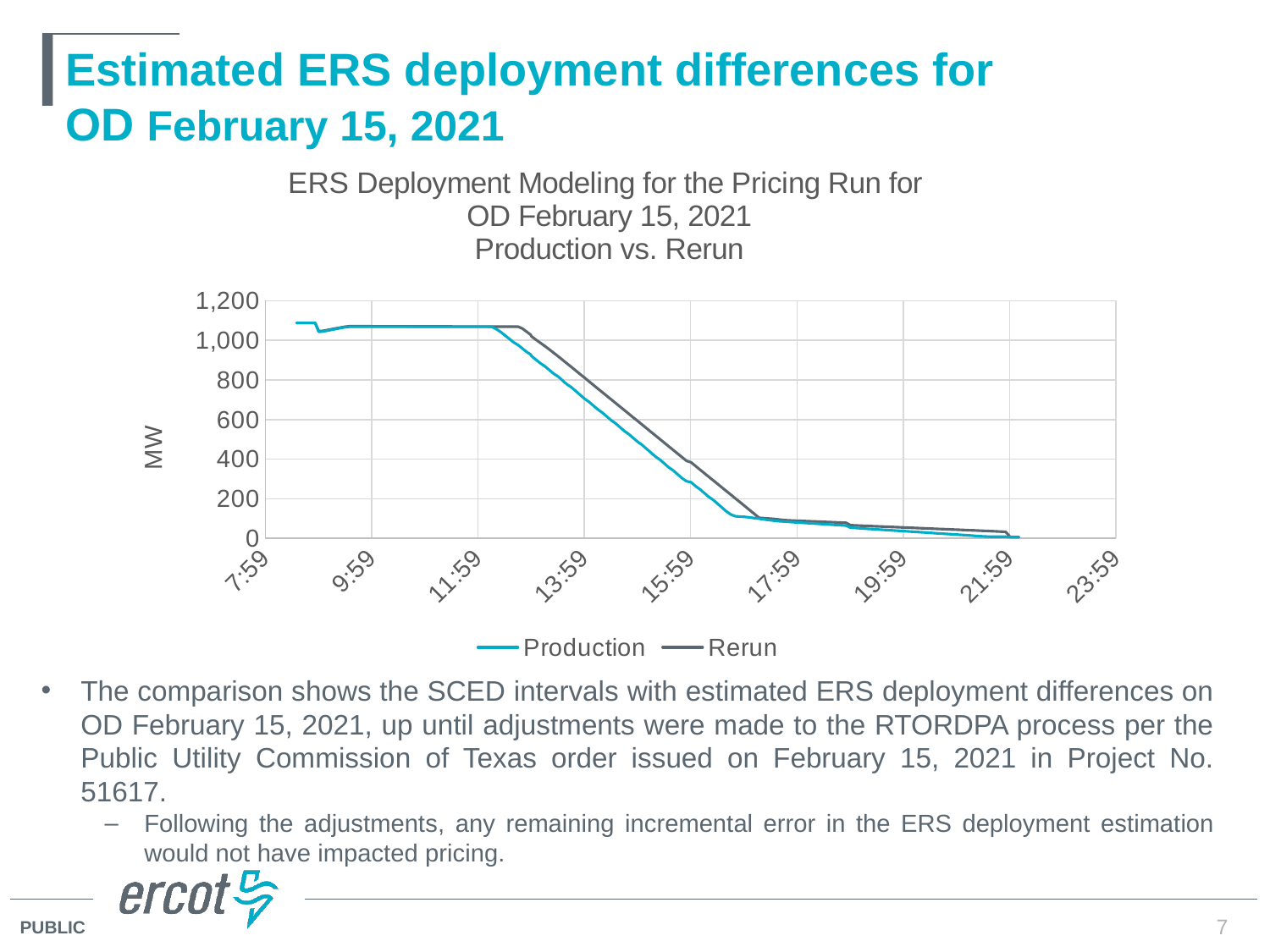

# Estimated ERS deployment differences for OD February 15, 2021

### Chart: ERS Deployment Modeling for the Pricing Run for
OD February 15, 2021
Production vs. Rerun

| Category |  |  |
|---|---|---|
The comparison shows the SCED intervals with estimated ERS deployment differences on OD February 15, 2021, up until adjustments were made to the RTORDPA process per the Public Utility Commission of Texas order issued on February 15, 2021 in Project No. 51617.
Following the adjustments, any remaining incremental error in the ERS deployment estimation would not have impacted pricing.
7